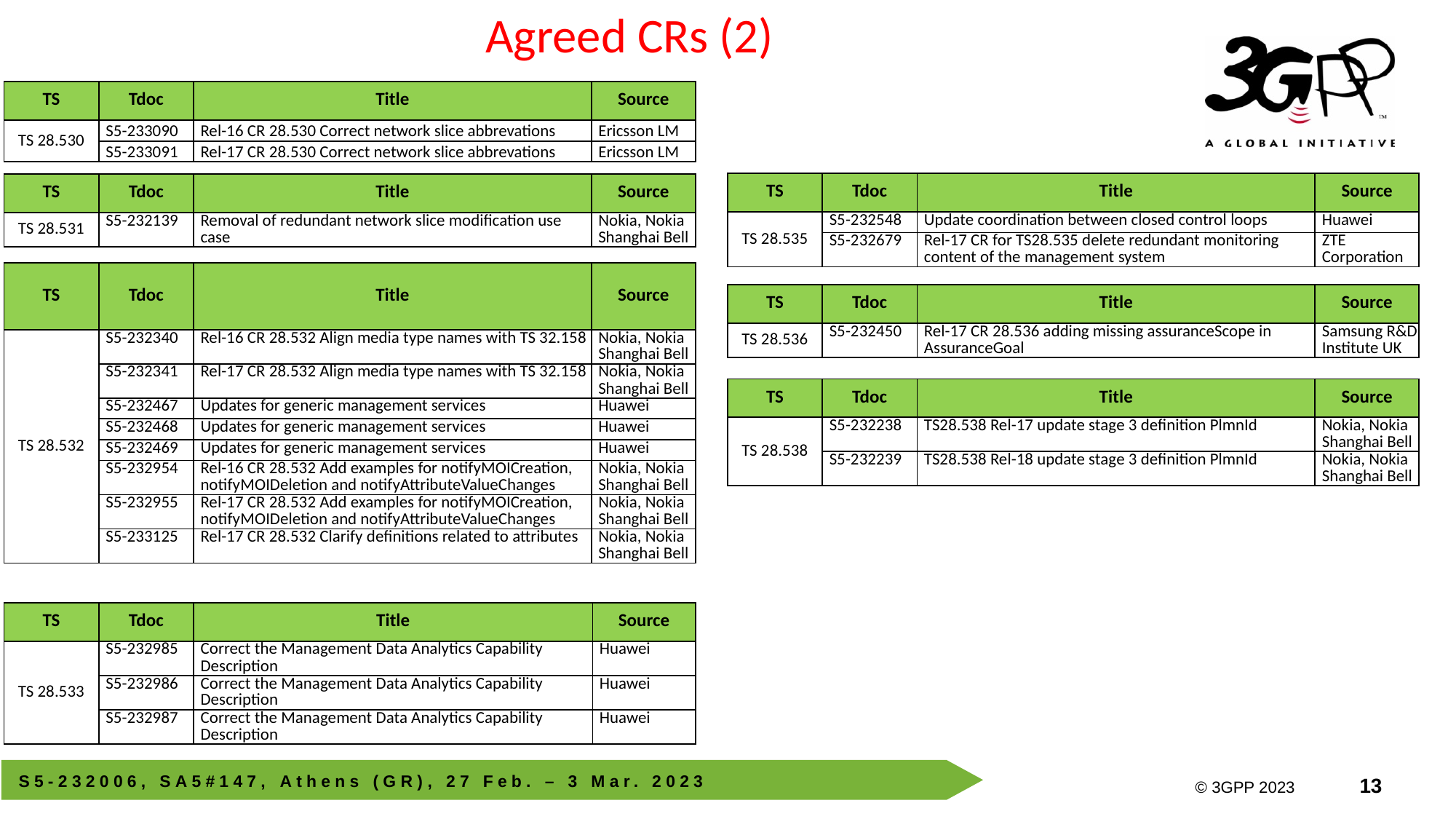

Agreed CRs (2)
| TS | Tdoc | Title | Source |
| --- | --- | --- | --- |
| TS 28.530 | S5-233090 | Rel-16 CR 28.530 Correct network slice abbrevations | Ericsson LM |
|  | S5-233091 | Rel-17 CR 28.530 Correct network slice abbrevations | Ericsson LM |
| TS | Tdoc | Title | Source |
| --- | --- | --- | --- |
| TS 28.535 | S5-232548 | Update coordination between closed control loops | Huawei |
|  | S5-232679 | Rel-17 CR for TS28.535 delete redundant monitoring content of the management system | ZTE Corporation |
| TS | Tdoc | Title | Source |
| --- | --- | --- | --- |
| TS 28.531 | S5-232139 | Removal of redundant network slice modification use case | Nokia, Nokia Shanghai Bell |
| TS | Tdoc | Title | Source |
| --- | --- | --- | --- |
| TS 28.532 | S5-232340 | Rel-16 CR 28.532 Align media type names with TS 32.158 | Nokia, Nokia Shanghai Bell |
|  | S5-232341 | Rel-17 CR 28.532 Align media type names with TS 32.158 | Nokia, Nokia Shanghai Bell |
|  | S5-232467 | Updates for generic management services | Huawei |
|  | S5-232468 | Updates for generic management services | Huawei |
|  | S5-232469 | Updates for generic management services | Huawei |
|  | S5-232954 | Rel-16 CR 28.532 Add examples for notifyMOICreation, notifyMOIDeletion and notifyAttributeValueChanges | Nokia, Nokia Shanghai Bell |
|  | S5-232955 | Rel-17 CR 28.532 Add examples for notifyMOICreation, notifyMOIDeletion and notifyAttributeValueChanges | Nokia, Nokia Shanghai Bell |
|  | S5-233125 | Rel-17 CR 28.532 Clarify definitions related to attributes | Nokia, Nokia Shanghai Bell |
| TS | Tdoc | Title | Source |
| --- | --- | --- | --- |
| TS 28.536 | S5-232450 | Rel-17 CR 28.536 adding missing assuranceScope in AssuranceGoal | Samsung R&D Institute UK |
| TS | Tdoc | Title | Source |
| --- | --- | --- | --- |
| TS 28.538 | S5-232238 | TS28.538 Rel-17 update stage 3 definition PlmnId | Nokia, Nokia Shanghai Bell |
|  | S5-232239 | TS28.538 Rel-18 update stage 3 definition PlmnId | Nokia, Nokia Shanghai Bell |
| TS | Tdoc | Title | Source |
| --- | --- | --- | --- |
| TS 28.533 | S5-232985 | Correct the Management Data Analytics Capability Description | Huawei |
|  | S5-232986 | Correct the Management Data Analytics Capability Description | Huawei |
|  | S5-232987 | Correct the Management Data Analytics Capability Description | Huawei |